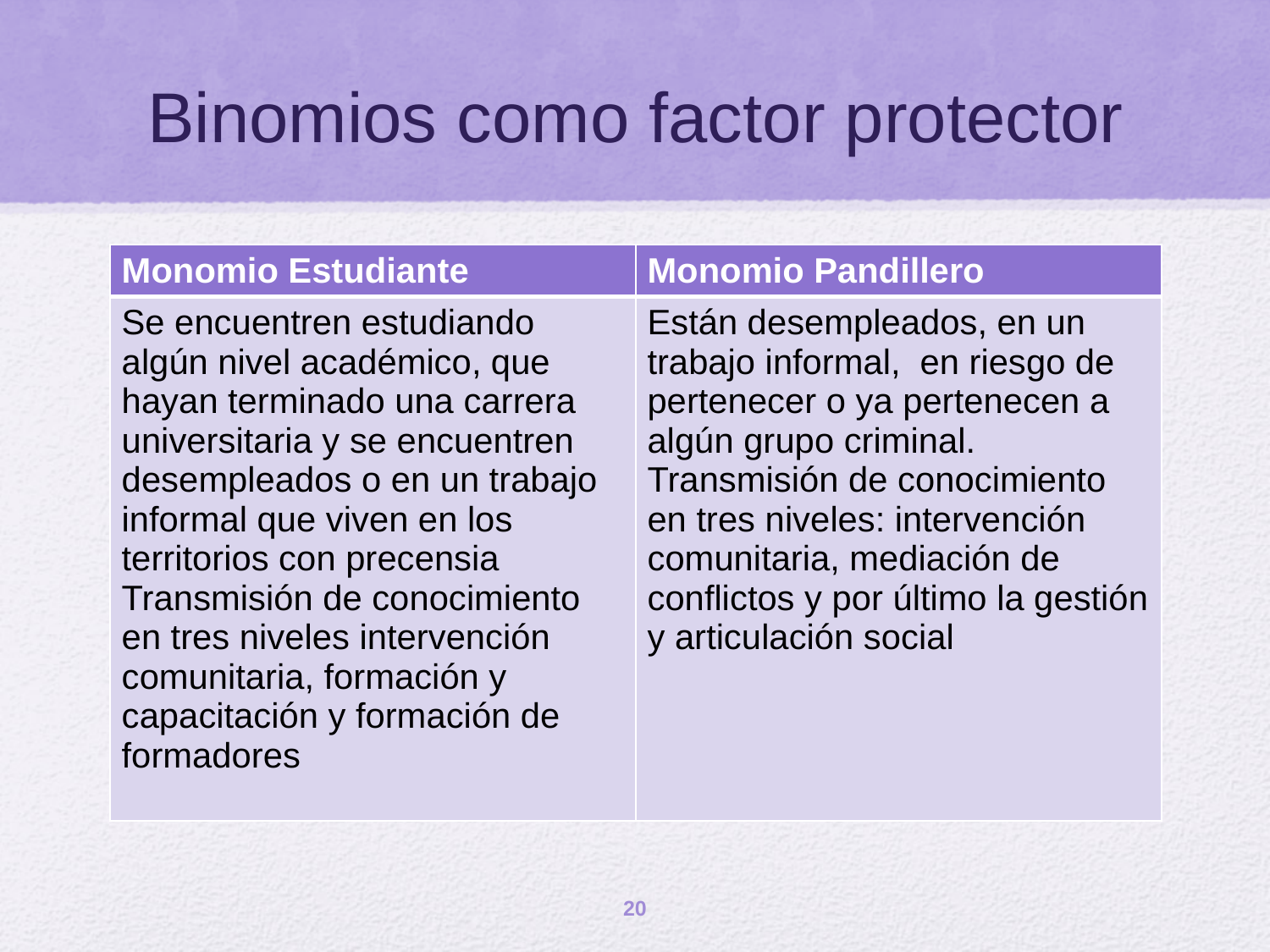

# Binomios como factor protector
| Monomio Estudiante | Monomio Pandillero |
| --- | --- |
| Se encuentren estudiando algún nivel académico, que hayan terminado una carrera universitaria y se encuentren desempleados o en un trabajo informal que viven en los territorios con precensia Transmisión de conocimiento en tres niveles intervención comunitaria, formación y capacitación y formación de formadores | Están desempleados, en un trabajo informal, en riesgo de pertenecer o ya pertenecen a algún grupo criminal. Transmisión de conocimiento en tres niveles: intervención comunitaria, mediación de conflictos y por último la gestión y articulación social |
20